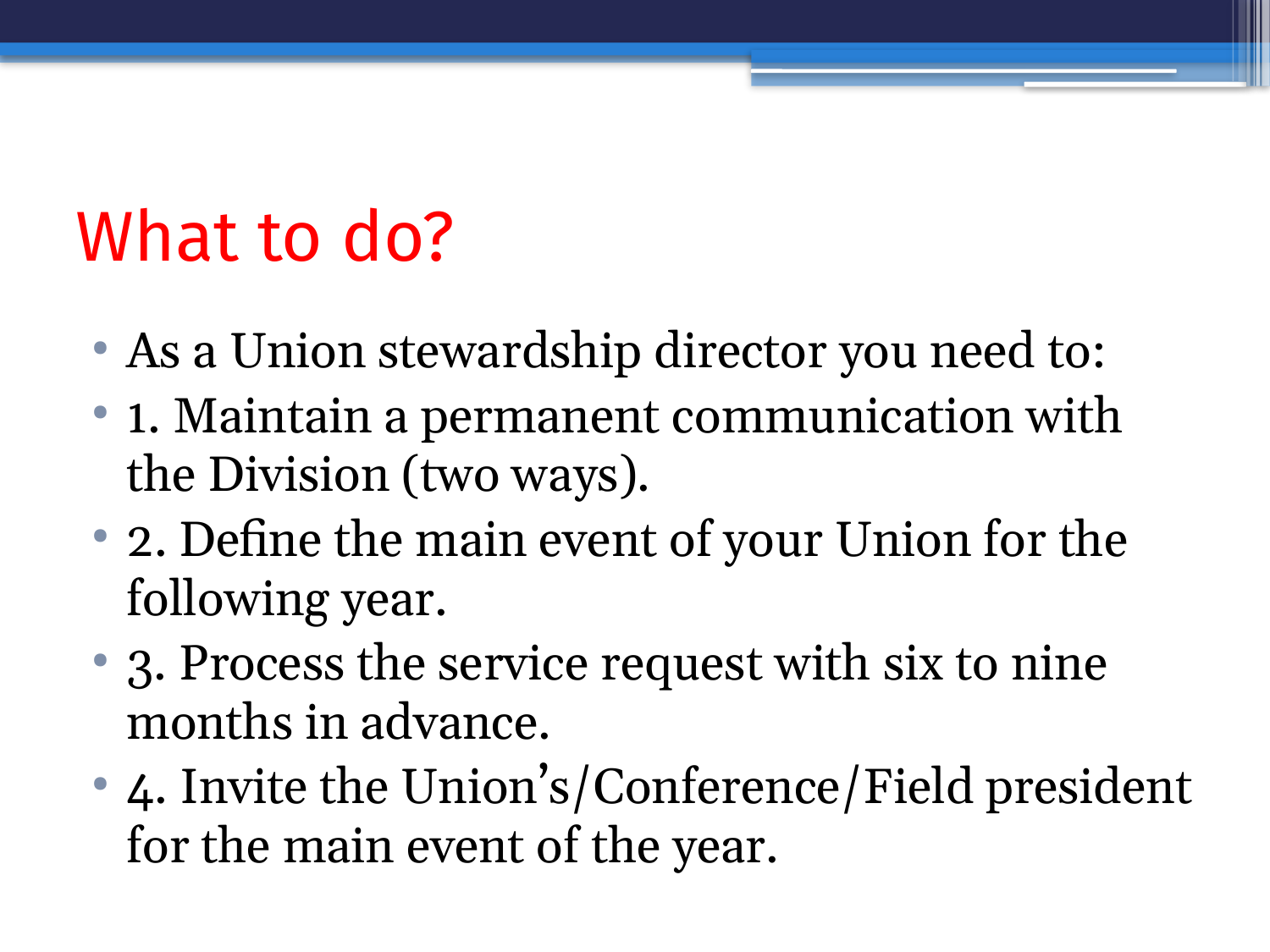

# What to do?
As a Union stewardship director you need to:
1. Maintain a permanent communication with the Division (two ways).
2. Define the main event of your Union for the following year.
3. Process the service request with six to nine months in advance.
4. Invite the Union’s/Conference/Field president for the main event of the year.